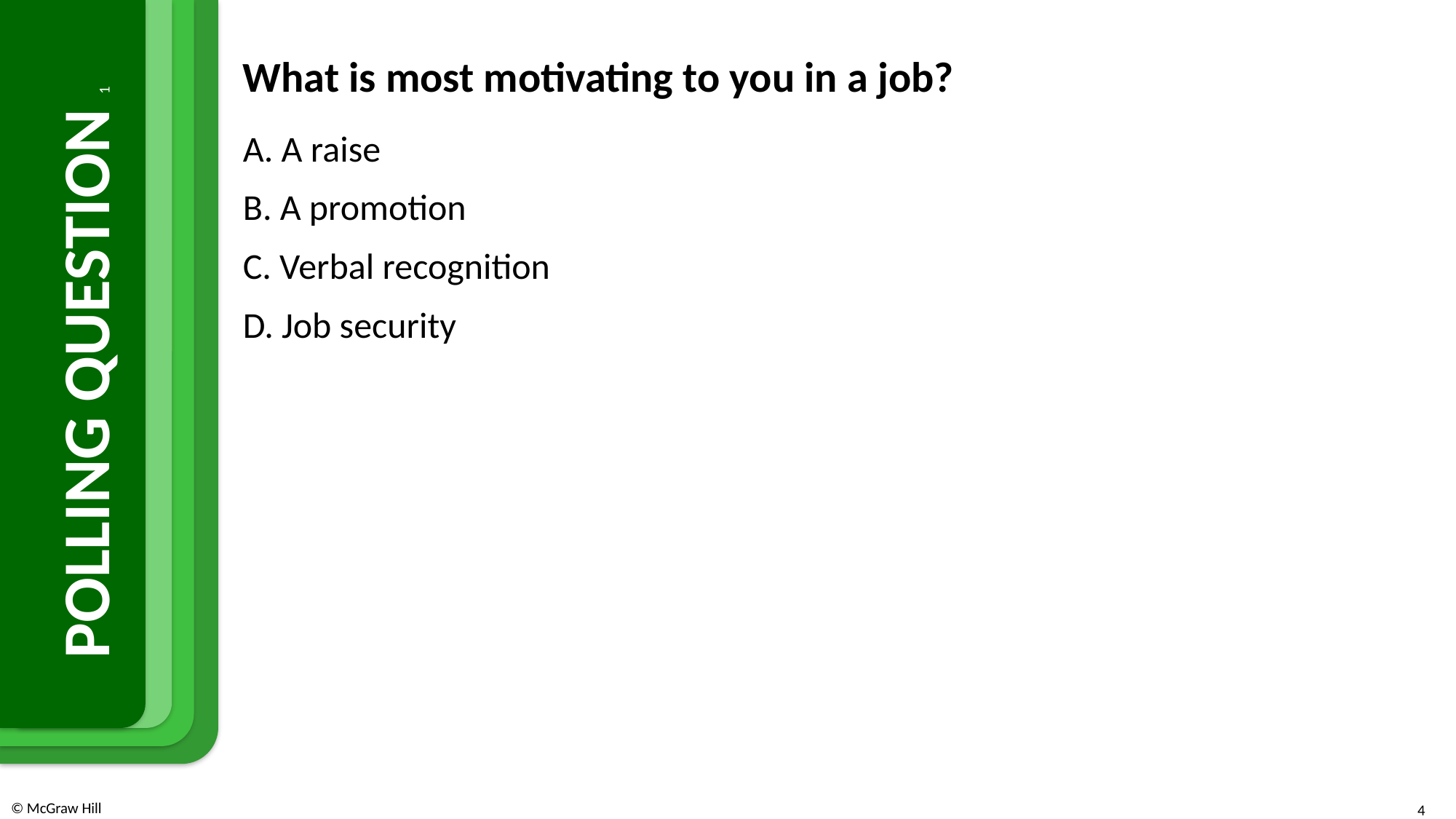

What is most motivating to you in a job?
A. A raise
B. A promotion
C. Verbal recognition
D. Job security
# POLLING QUESTION 1